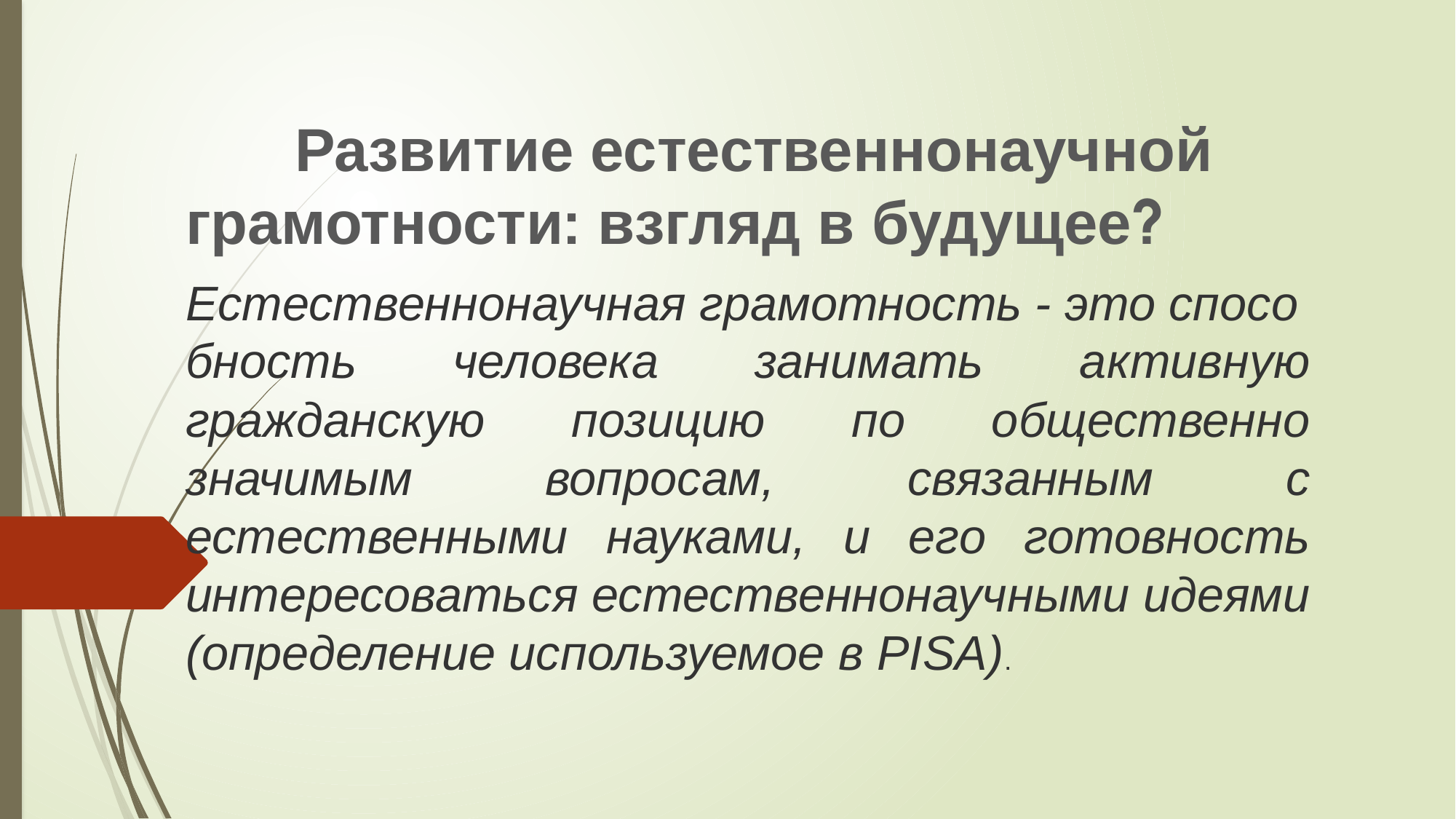

Развитие естественнонаучной грамотности: взгляд в будущее?
Естественнонаучная грамотность - это способность человека занимать активную гражданскую позицию по общественно значимым вопросам, связанным с естественными науками, и его готовность интересоваться естественнонаучными идеями (определение используемое в PISA).